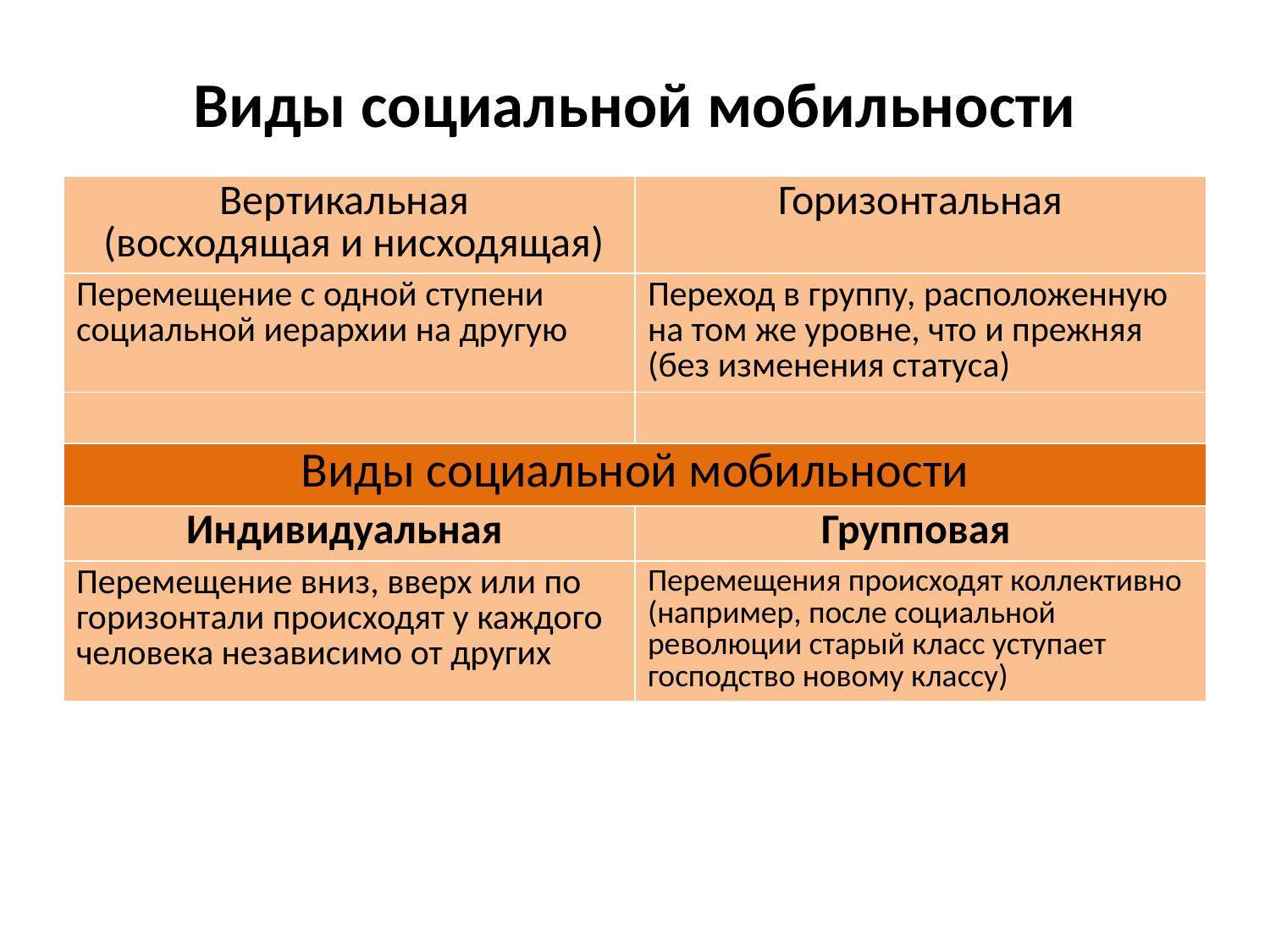

# Виды социальной мобильности
| Вертикальная (восходящая и нисходящая) | Горизонтальная |
| --- | --- |
| Перемещение с одной ступени социальной иерархии на другую | Переход в группу, расположенную на том же уровне, что и прежняя (без изменения статуса) |
|  |  |
| Виды социальной мобильности |  |
| Индивидуальная | Групповая |
| Перемещение вниз, вверх или по горизонтали происходят у каждого человека независимо от других | Перемещения происходят коллективно (например, после социальной революции старый класс уступает господство новому классу) |